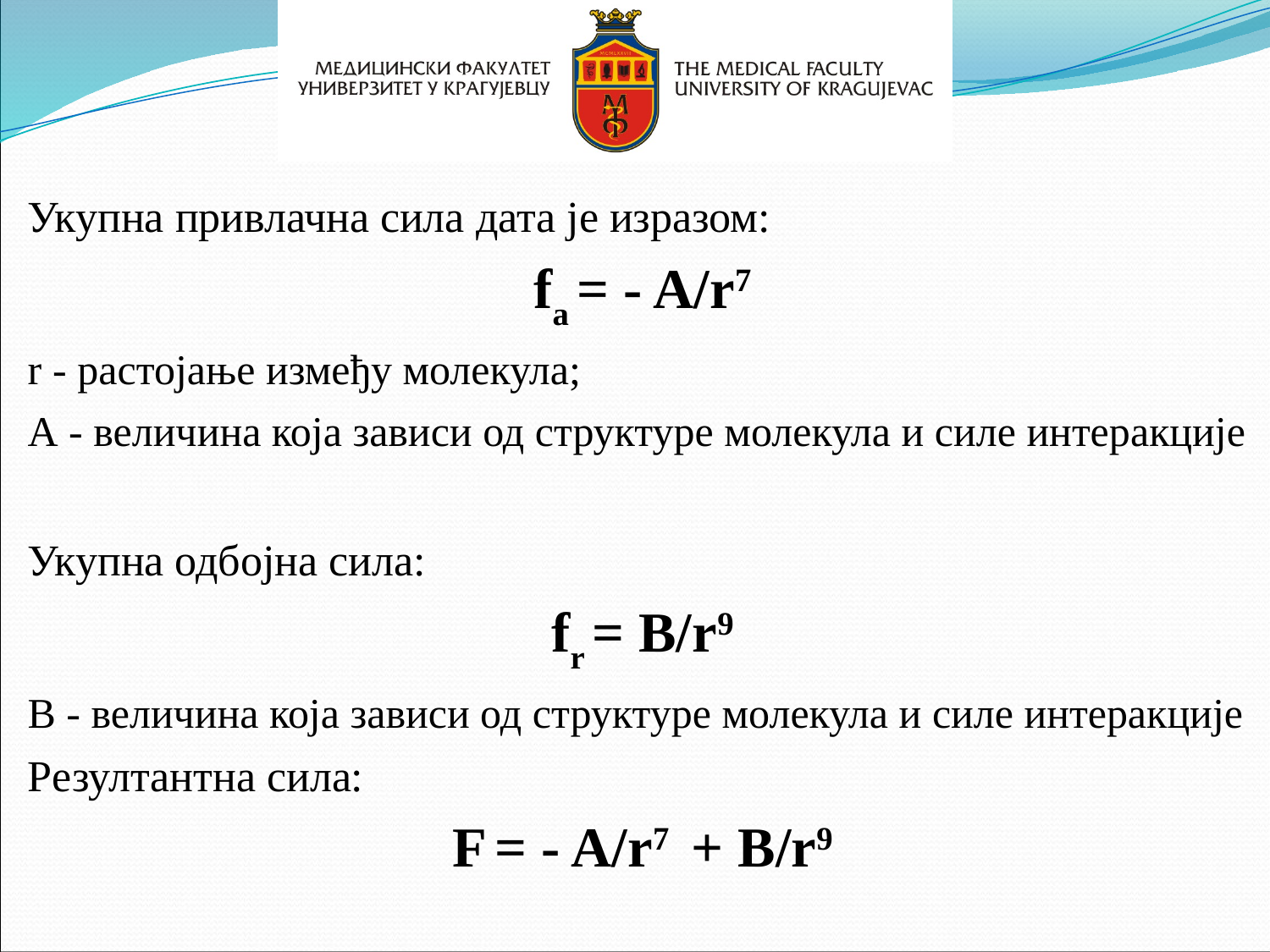

Укупна привлачна сила дата је изразом:
fa = - A/r7
r - растојање између молекула;
А - величина која зависи од структуре молекула и силе интеракције
Укупна одбојна сила:
fr = B/r9
В - величина која зависи од структуре молекула и силе интеракције
Резултантна сила:
F = - A/r7  + B/r9